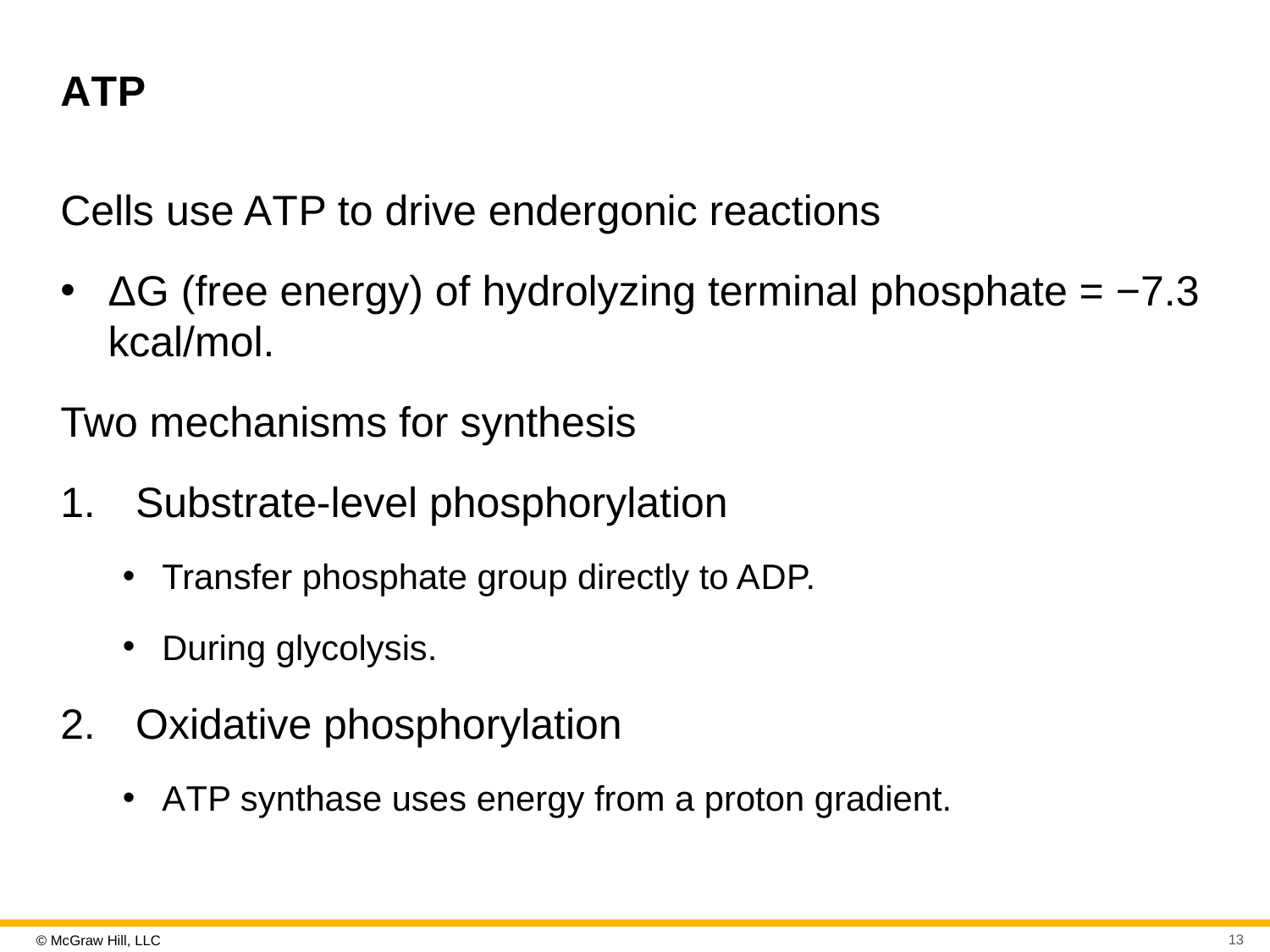

# A T P
Cells use A T P to drive endergonic reactions
ΔG (free energy) of hydrolyzing terminal phosphate = −7.3 kcal/mol.
Two mechanisms for synthesis
 Substrate-level phosphorylation
Transfer phosphate group directly to A D P.
During glycolysis.
 Oxidative phosphorylation
A T P synthase uses energy from a proton gradient.
13